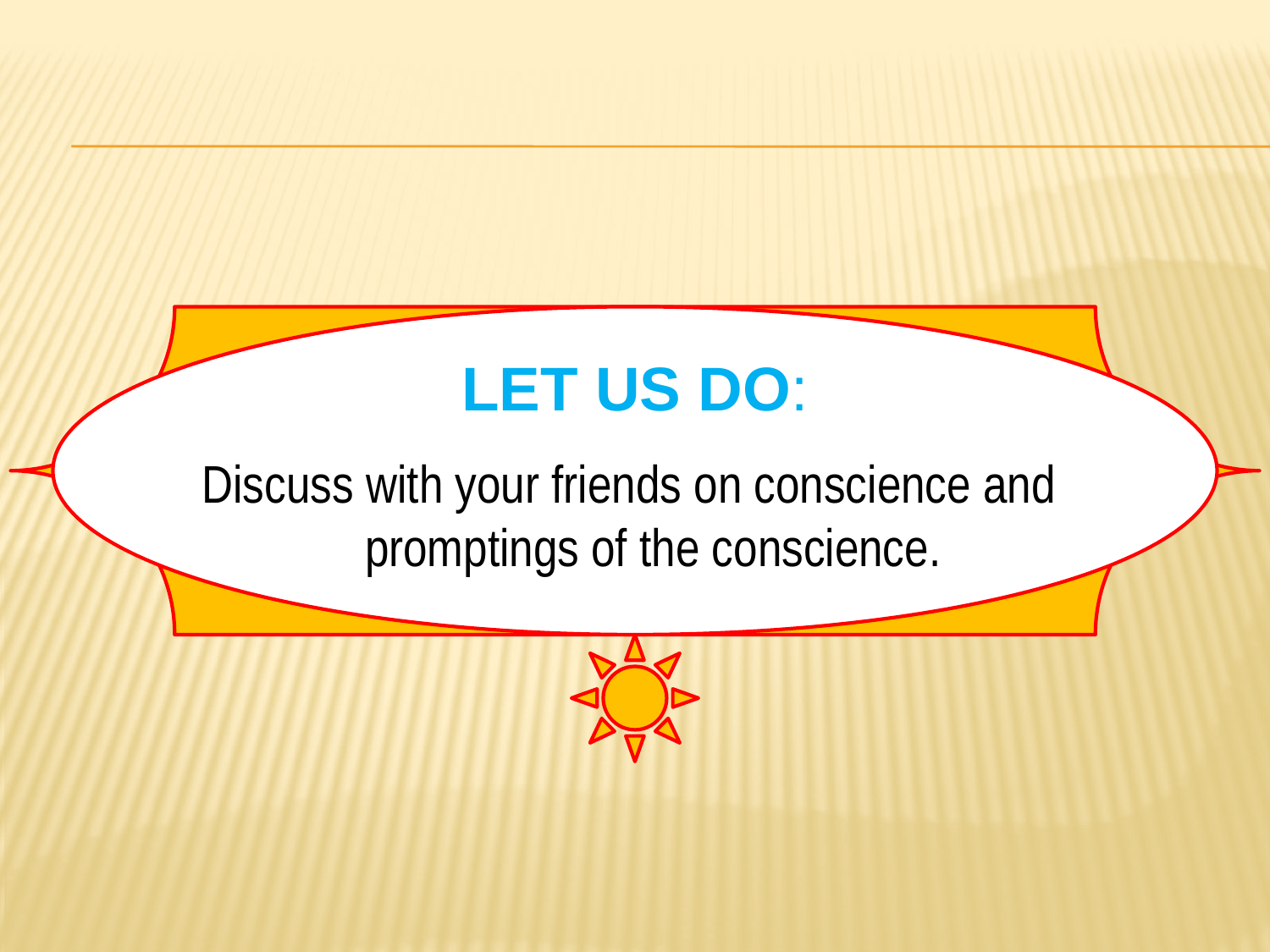

# LET US DO:
Discuss with your friends on conscience and promptings of the conscience.